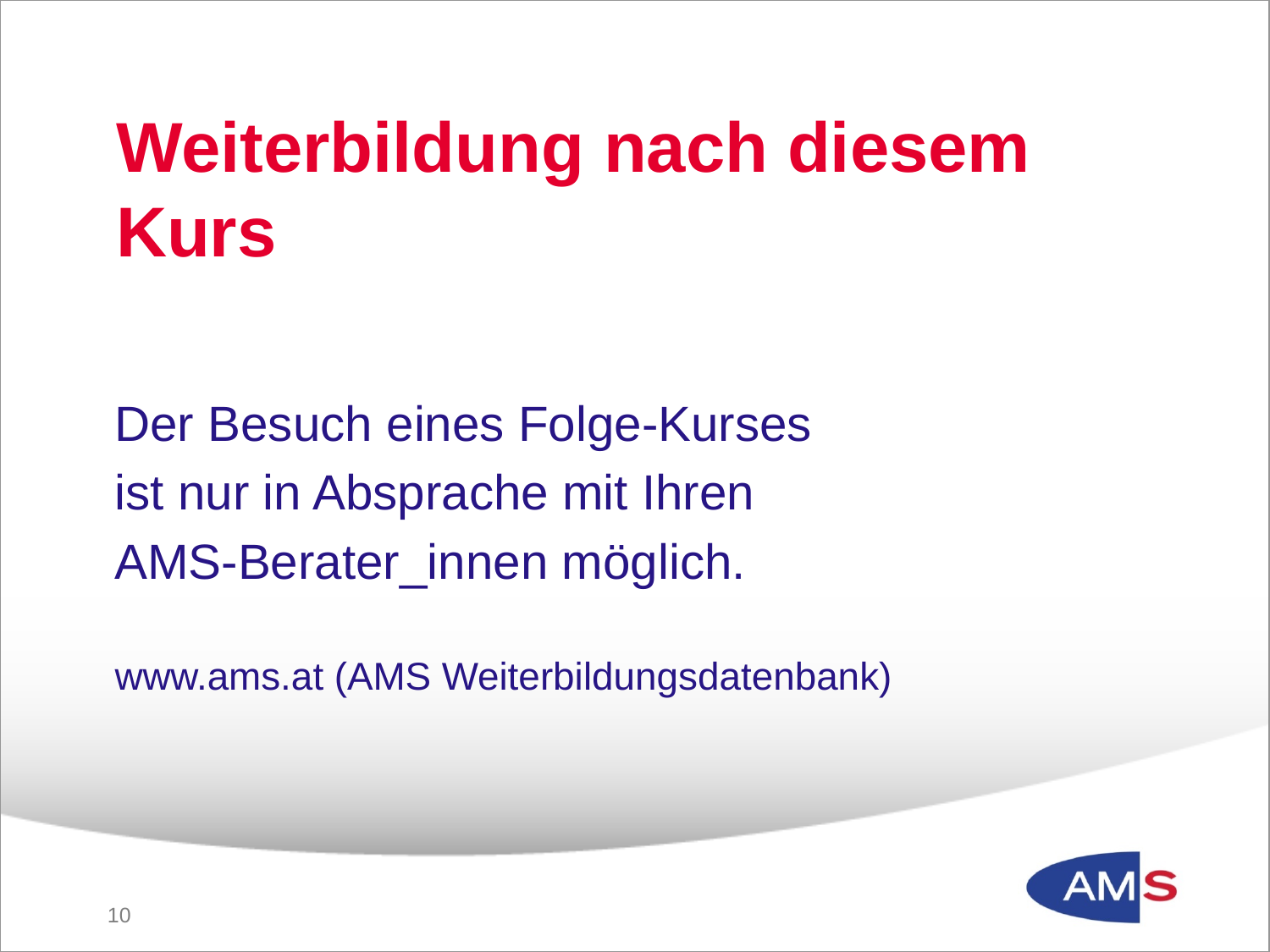

10
# Weiterbildung nach diesem Kurs

Der Besuch eines Folge-Kurses
ist nur in Absprache mit Ihren
AMS-Berater_innen möglich.

www.ams.at (AMS Weiterbildungsdatenbank)